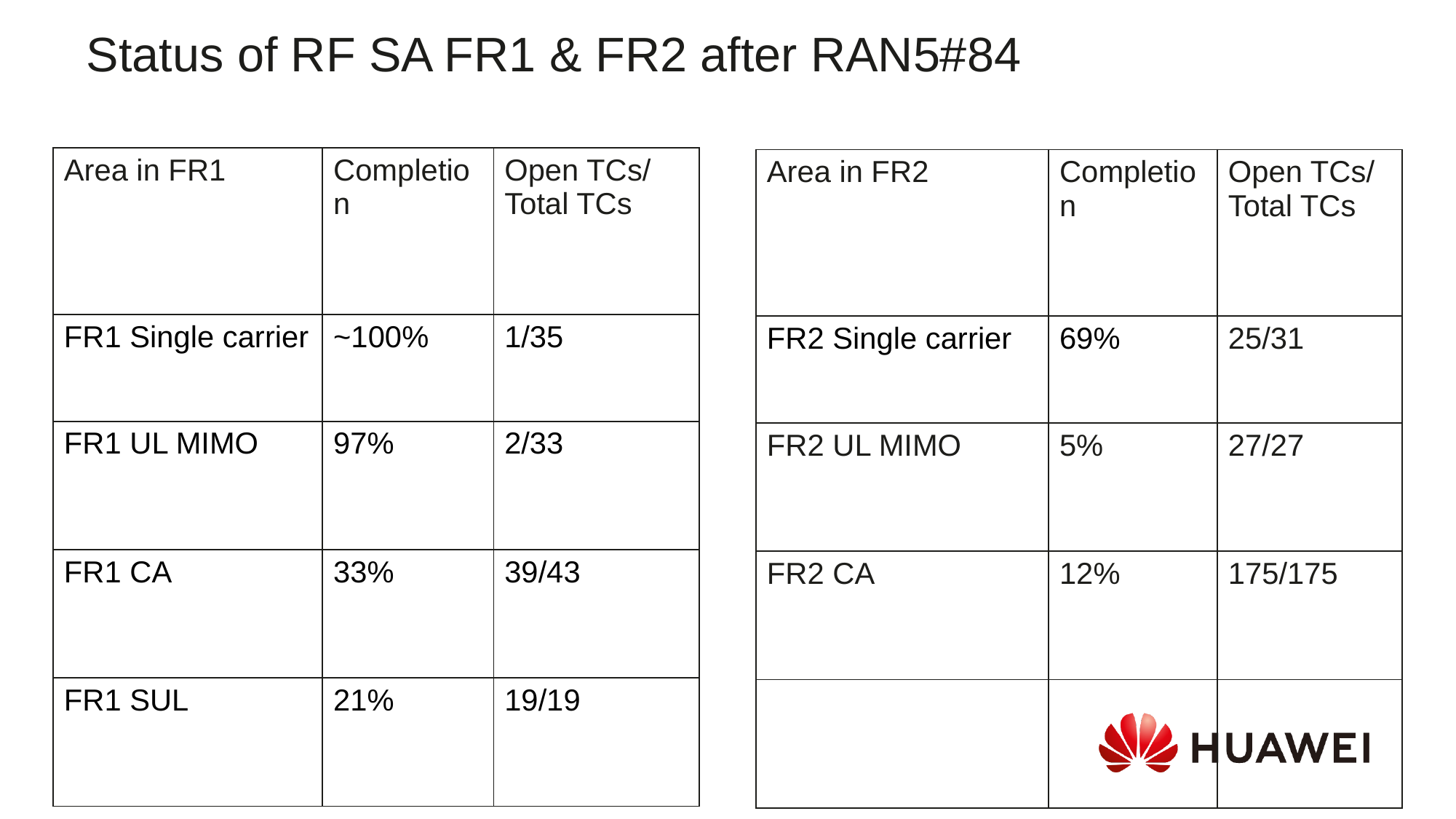

Status of RF SA FR1 & FR2 after RAN5#84
| Area in FR1 | Completion | Open TCs/ Total TCs |
| --- | --- | --- |
| FR1 Single carrier | ~100% | 1/35 |
| FR1 UL MIMO | 97% | 2/33 |
| FR1 CA | 33% | 39/43 |
| FR1 SUL | 21% | 19/19 |
| Area in FR2 | Completion | Open TCs/ Total TCs |
| --- | --- | --- |
| FR2 Single carrier | 69% | 25/31 |
| FR2 UL MIMO | 5% | 27/27 |
| FR2 CA | 12% | 175/175 |
|  |  |  |